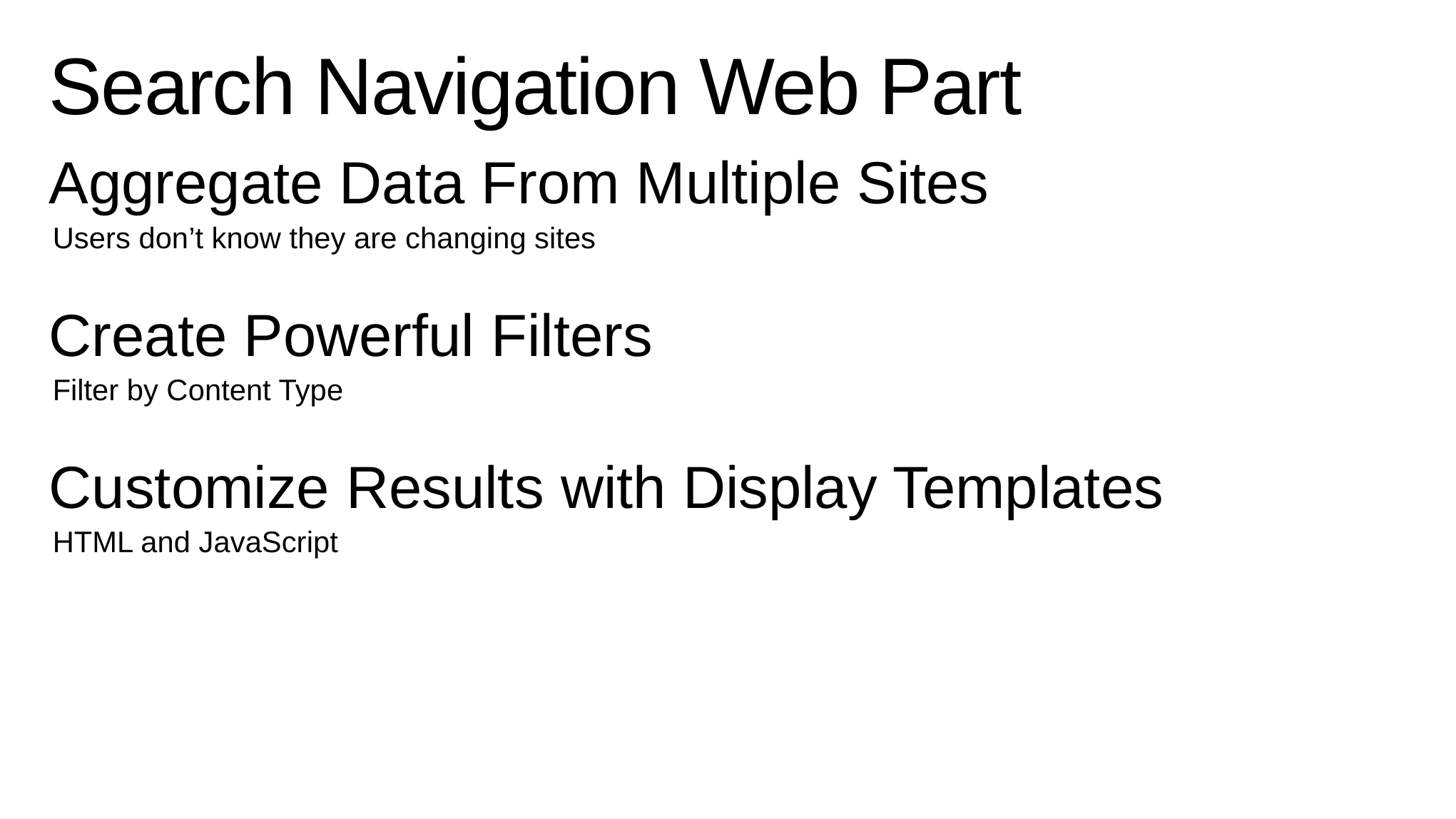

# Search Navigation Web Part
Aggregate Data From Multiple Sites
Users don’t know they are changing sites

Create Powerful Filters
Filter by Content Type

Customize Results with Display Templates
HTML and JavaScript